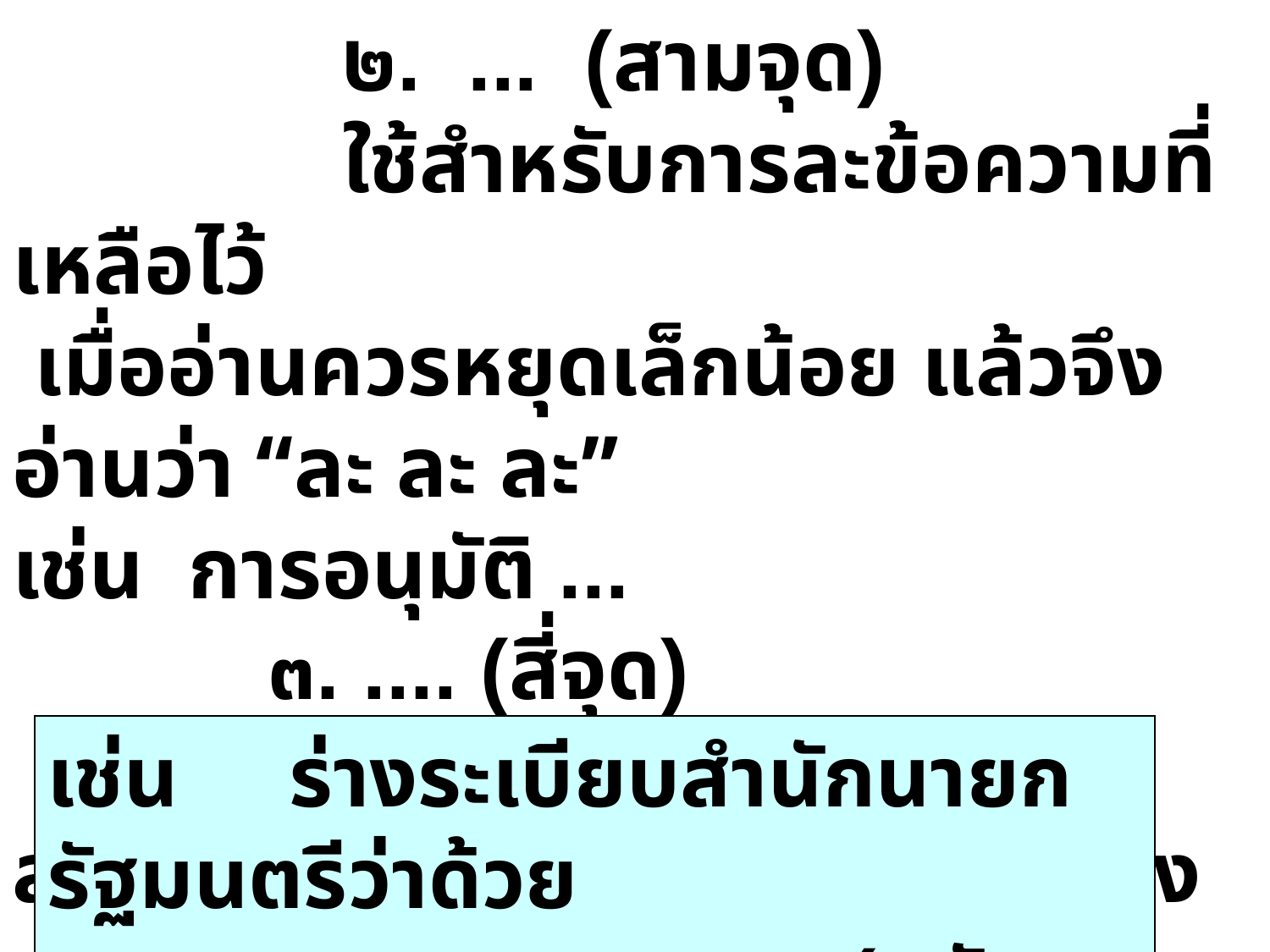

๒.  ...  (สามจุด)
               ใช้สำหรับการละข้อความที่เหลือไว้
 เมื่ออ่านควรหยุดเล็กน้อย แล้วจึงอ่านว่า “ละ ละ ละ”
เช่น  การอนุมัติ ...
	       ๓. .... (สี่จุด)
	      ใช้เขียนหลังคำว่า พ.ศ. .... สำหรับร่างสำหรับร่างกฎหมาย ร่างระเบียบ ฯลฯ
เช่น     ร่างระเบียบสำนักนายกรัฐมนตรีว่าด้วย
            งานสารบรรณ  (ฉบับที่ ..) พ.ศ. ....